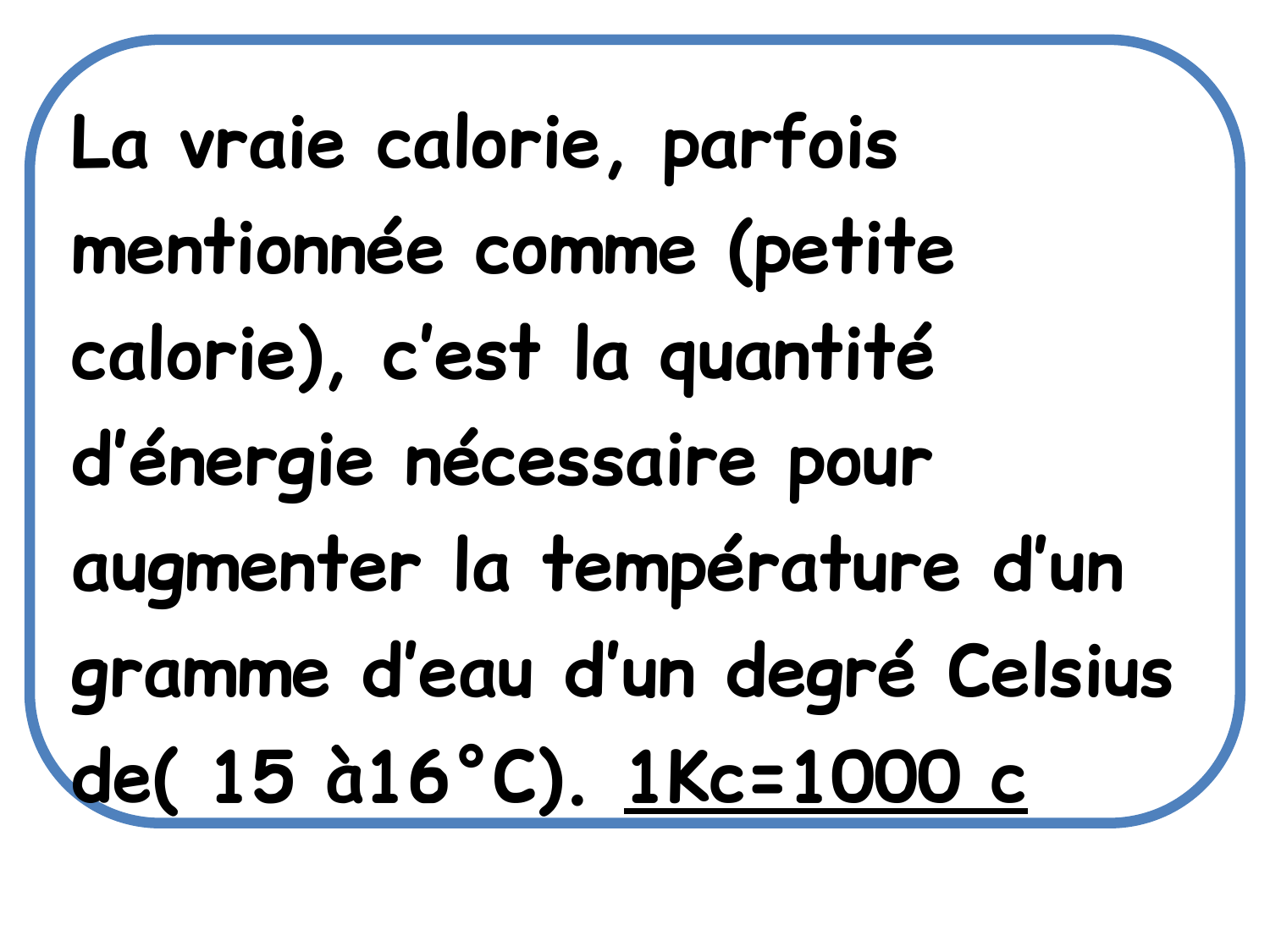

La vraie calorie, parfois mentionnée comme (petite calorie), c’est la quantité
d’énergie nécessaire pour augmenter la température d’un gramme d’eau d’un degré Celsius de( 15 à16°C). 1Kc=1000 c